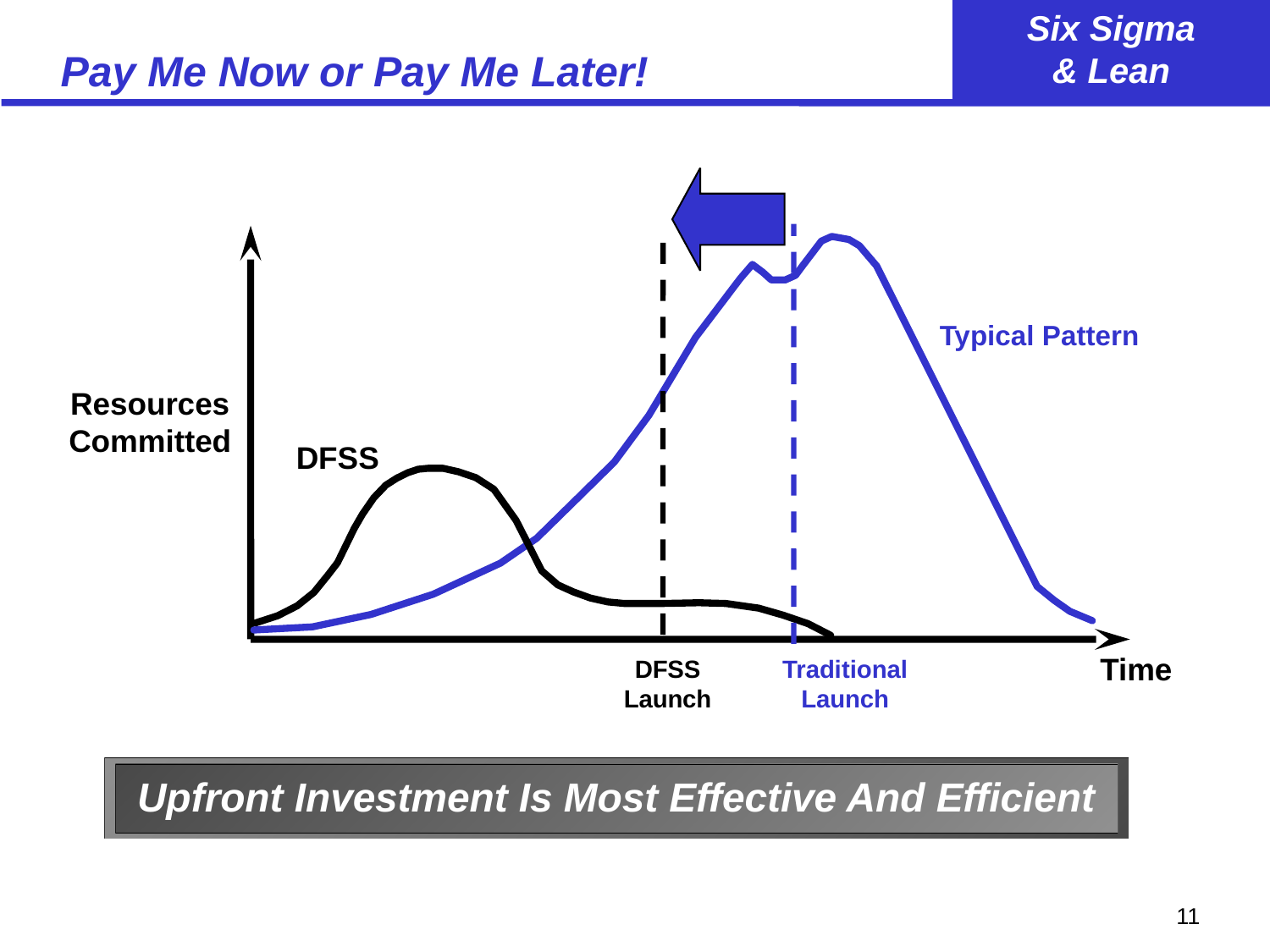

# Pay Me Now or Pay Me Later!

Typical Pattern
Resources Committed

DFSS

Time
DFSS
Launch
Traditional
Launch

Upfront Investment Is Most Effective And Efficient